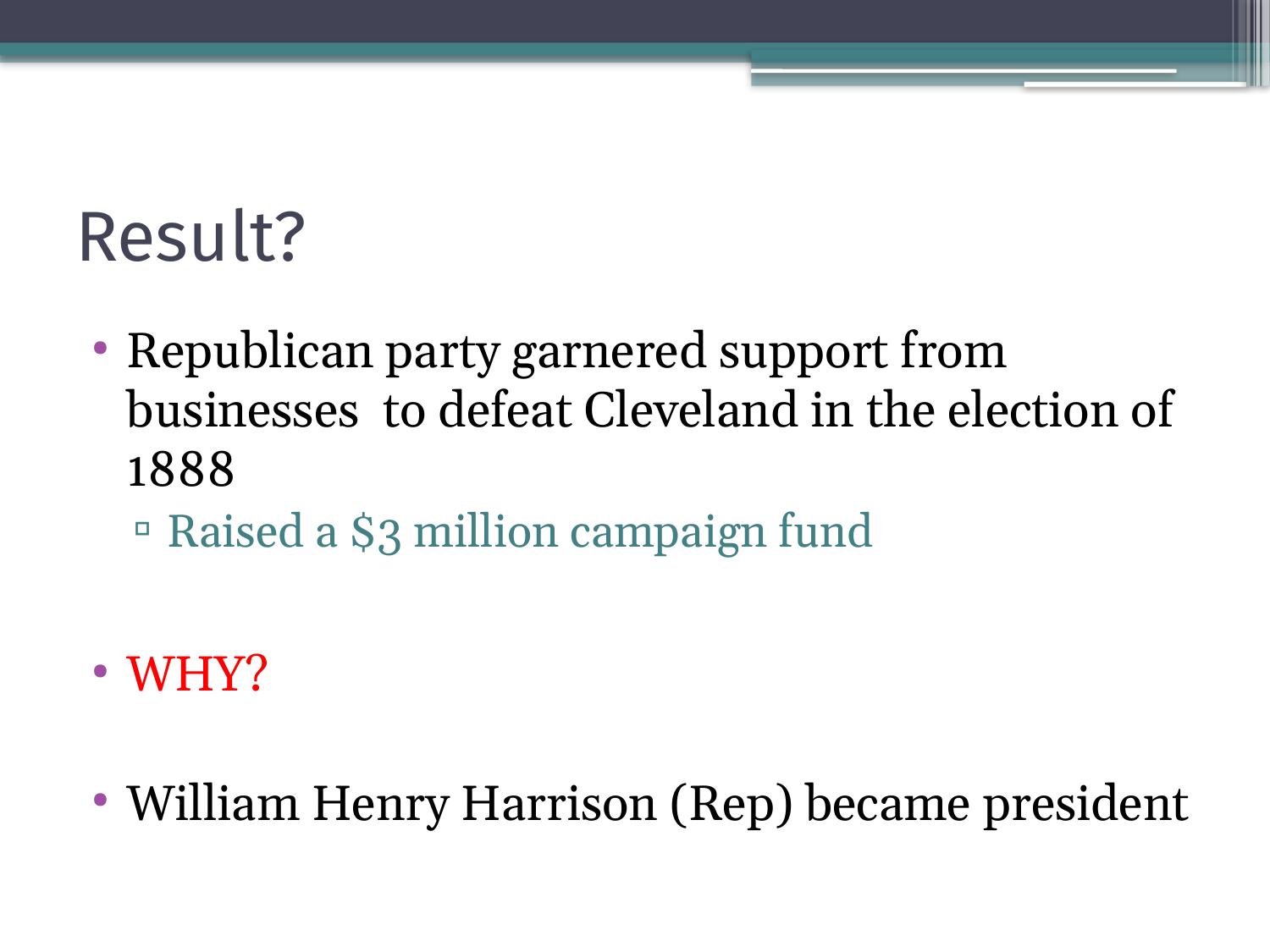

# Result?
Republican party garnered support from businesses  to defeat Cleveland in the election of 1888
Raised a $3 million campaign fund

WHY?

William Henry Harrison (Rep) became president